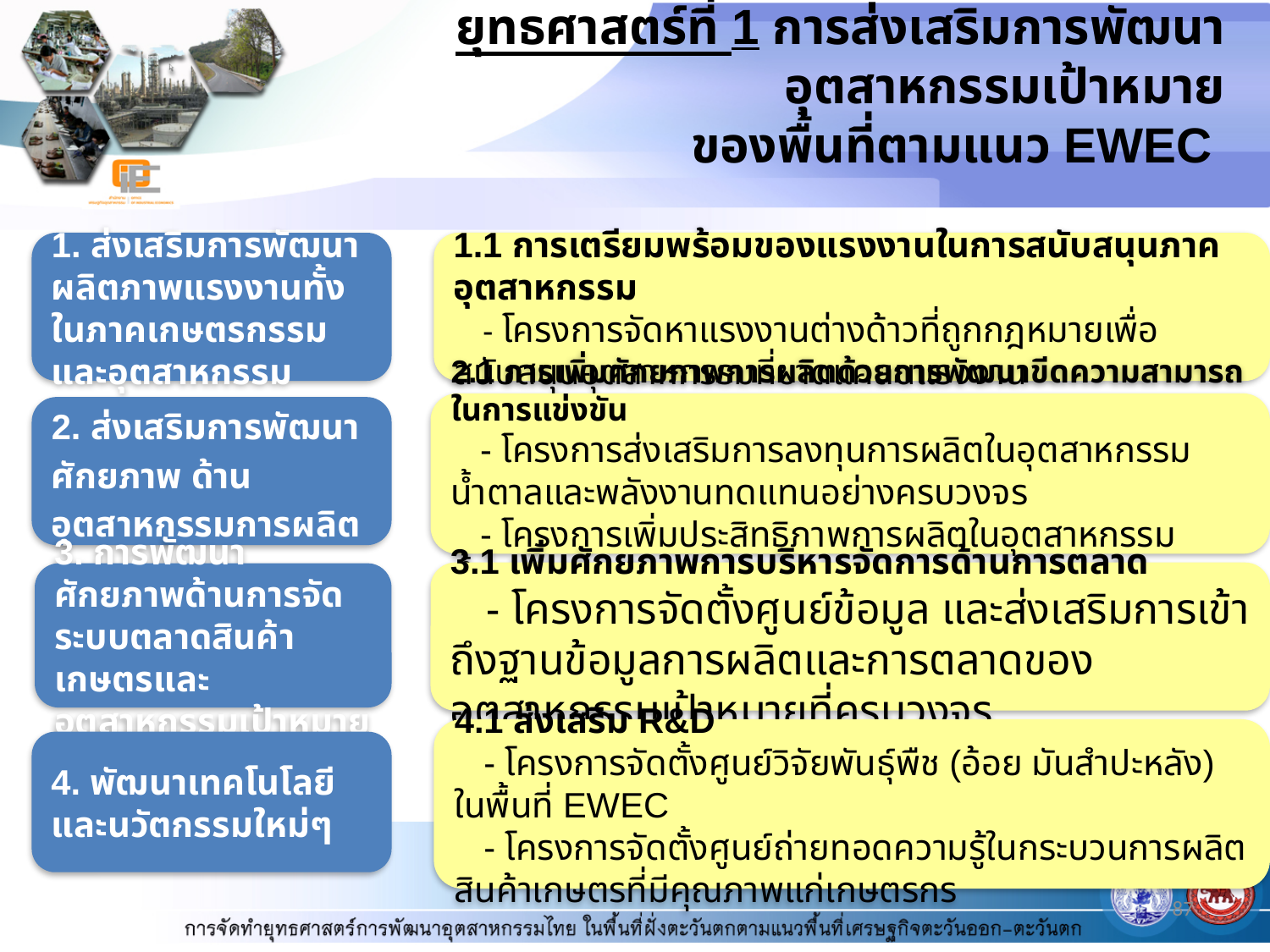

# ยุทธศาสตร์ที่ 1 การส่งเสริมการพัฒนาอุตสาหกรรมเป้าหมาย ของพื้นที่ตามแนว EWEC
1. ส่งเสริมการพัฒนาผลิตภาพแรงงานทั้งในภาคเกษตรกรรมและอุตสาหกรรม
1.1 การเตรียมพร้อมของแรงงานในการสนับสนุนภาคอุตสาหกรรม
   - โครงการจัดหาแรงงานต่างด้าวที่ถูกกฎหมายเพื่อสนับสนุนอุตสาหกรรมที่ขาดแคลนแรงงาน
2.1 การเพิ่มศักยภาพการผลิตด้วยการพัฒนาขีดความสามารถในการแข่งขัน
   - โครงการส่งเสริมการลงทุนการผลิตในอุตสาหกรรมน้ำตาลและพลังงานทดแทนอย่างครบวงจร
   - โครงการเพิ่มประสิทธิภาพการผลิตในอุตสาหกรรมน้ำตาลและพลังงานทดแทน
2. ส่งเสริมการพัฒนาศักยภาพ ด้านอุตสาหกรรมการผลิต
3.1 เพิ่มศักยภาพการบริหารจัดการด้านการตลาด
   - โครงการจัดตั้งศูนย์ข้อมูล และส่งเสริมการเข้าถึงฐานข้อมูลการผลิตและการตลาดของอุตสาหกรรมเป้าหมายที่ครบวงจร
3. การพัฒนาศักยภาพด้านการจัดระบบตลาดสินค้าเกษตรและอุตสาหกรรมเป้าหมาย
4.1 ส่งเสริม R&D
   - โครงการจัดตั้งศูนย์วิจัยพันธุ์พืช (อ้อย มันสำปะหลัง) ในพื้นที่ EWEC
   - โครงการจัดตั้งศูนย์ถ่ายทอดความรู้ในกระบวนการผลิตสินค้าเกษตรที่มีคุณภาพแก่เกษตรกร
4. พัฒนาเทคโนโลยีและนวัตกรรมใหม่ๆ
87